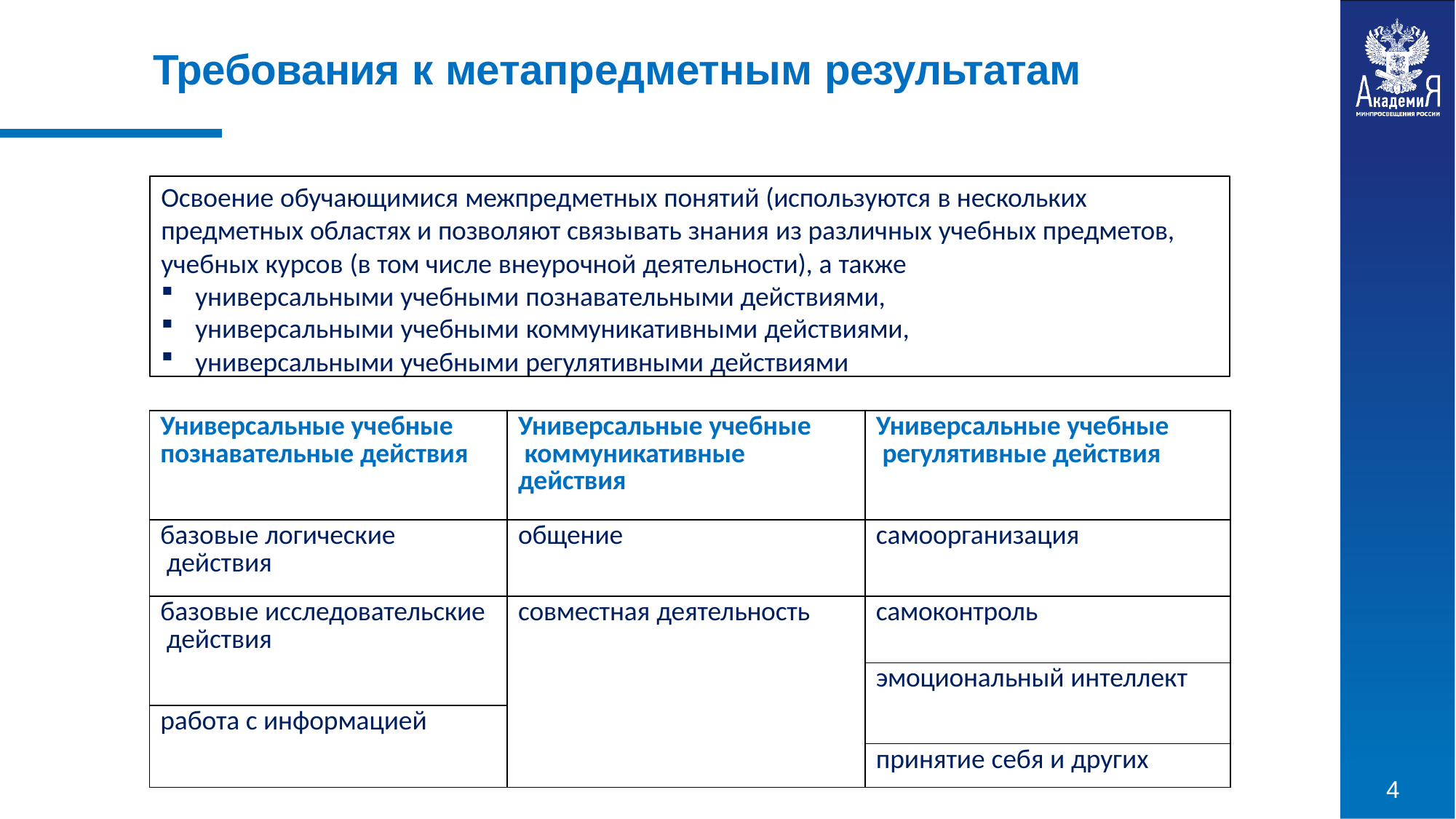

# Требования к метапредметным результатам
Освоение обучающимися межпредметных понятий (используются в нескольких
предметных областях и позволяют связывать знания из различных учебных предметов,  учебных курсов (в том числе внеурочной деятельности), а также
универсальными учебными познавательными действиями,
универсальными учебными коммуникативными действиями,
универсальными учебными регулятивными действиями
| Универсальные учебные познавательные действия | Универсальные учебные коммуникативные действия | Универсальные учебные регулятивные действия |
| --- | --- | --- |
| базовые логические действия | общение | самоорганизация |
| базовые исследовательские действия | совместная деятельность | самоконтроль |
|  |  | эмоциональный интеллект |
| работа с информацией |  |  |
|  |  | принятие себя и других |
4